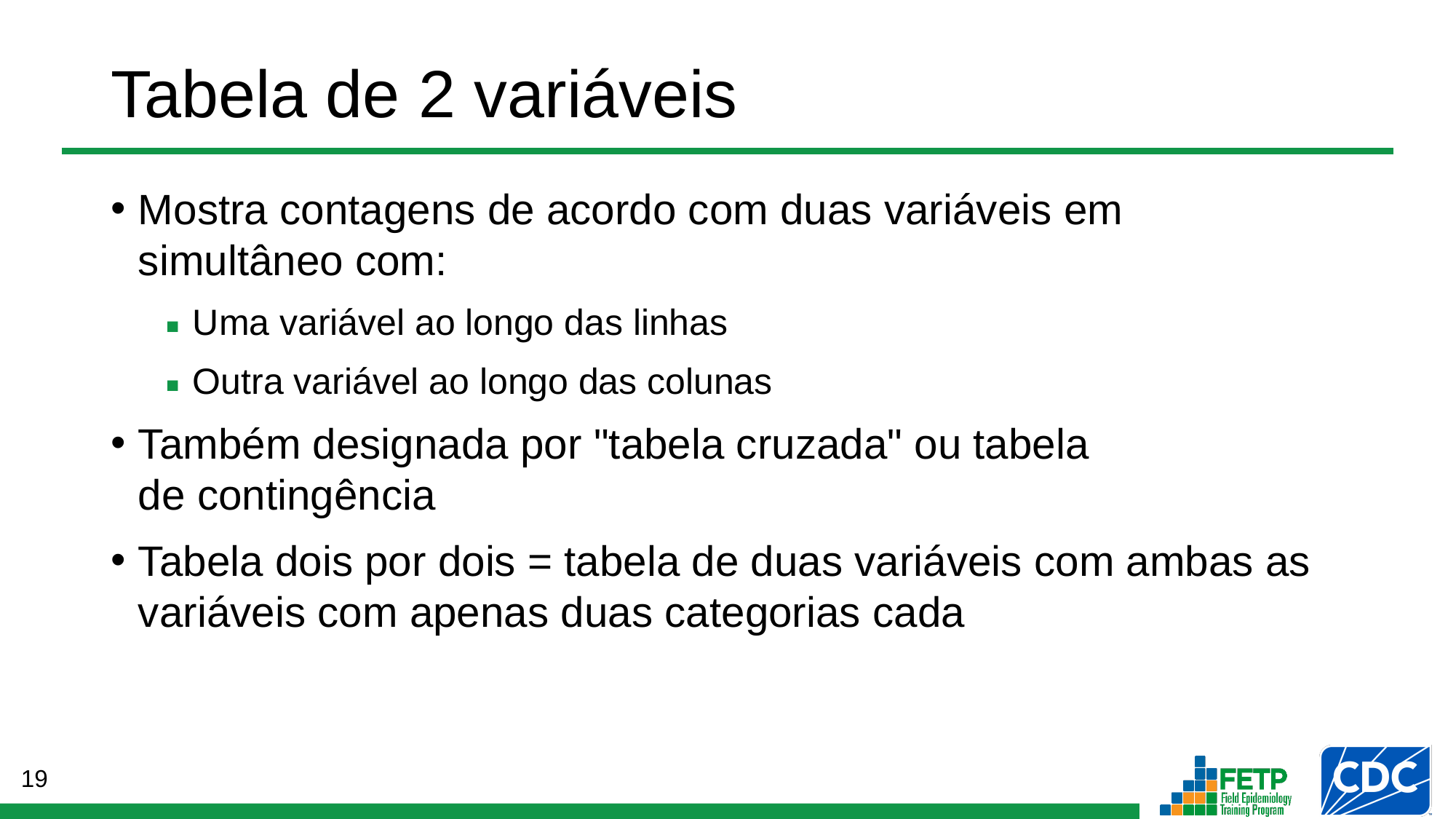

# Tabela de 2 variáveis
Mostra contagens de acordo com duas variáveis em
simultâneo com:
Uma variável ao longo das linhas
Outra variável ao longo das colunas
Também designada por "tabela cruzada" ou tabela
de contingência
Tabela dois por dois = tabela de duas variáveis com ambas as variáveis com apenas duas categorias cada